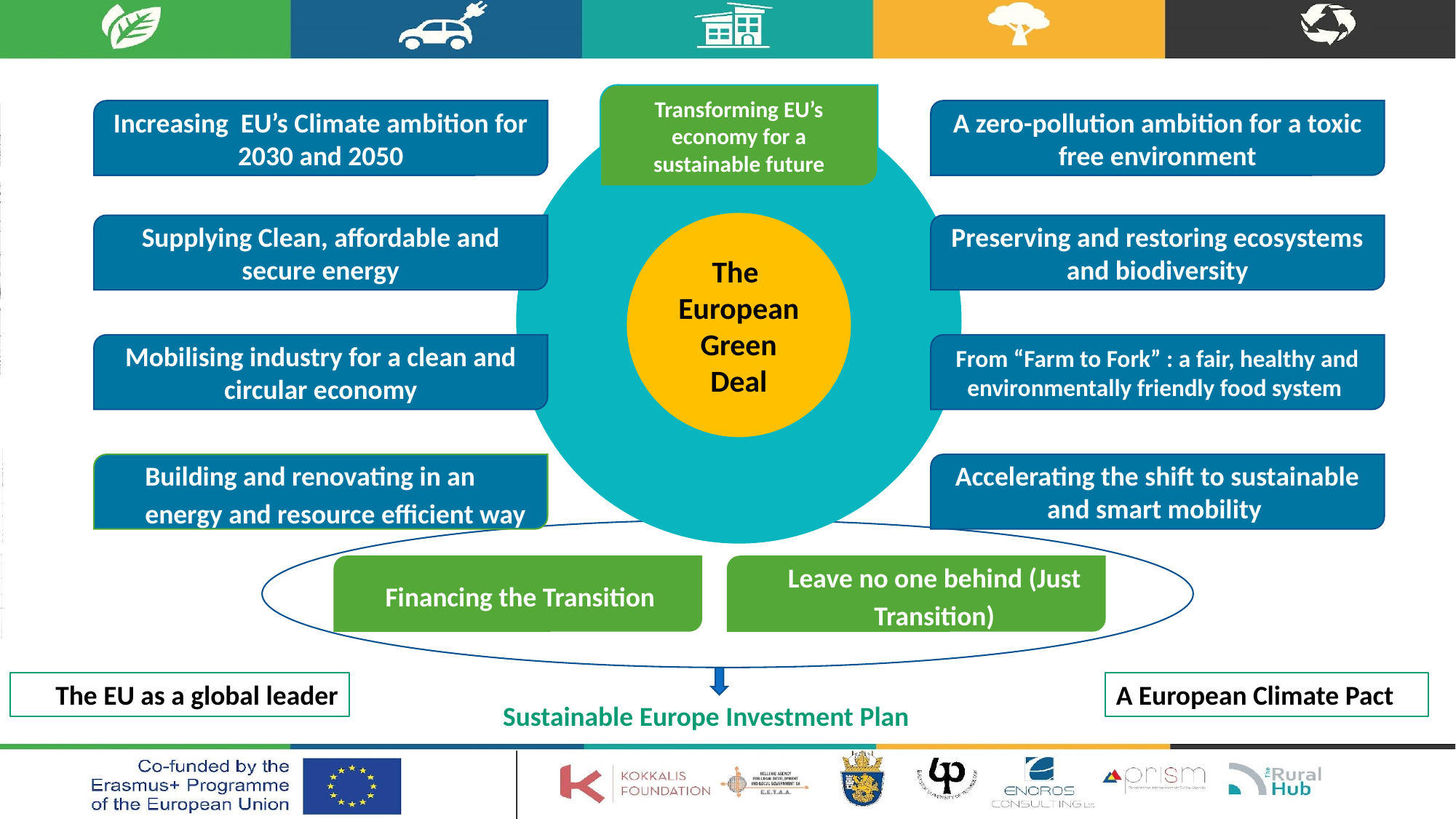

Transforming EU’s economy for a sustainable future

Increasing  EU’s Climate ambition for 2030 and 2050
A zero-pollution ambition for a toxic free environment
The  European Green Deal
Supplying Clean, affordable and secure energy
Preserving and restoring ecosystems and biodiversity
Mobilising industry for a clean and circular economy
From “Farm to Fork” : a fair, healthy and environmentally friendly food system
Building and renovating in an energy and resource efficient way
Accelerating the shift to sustainable and smart mobility

Financing the Transition
Leave no one behind (Just Transition)

The EU as a global leader
A European Climate Pact
Sustainable Europe Investment Plan